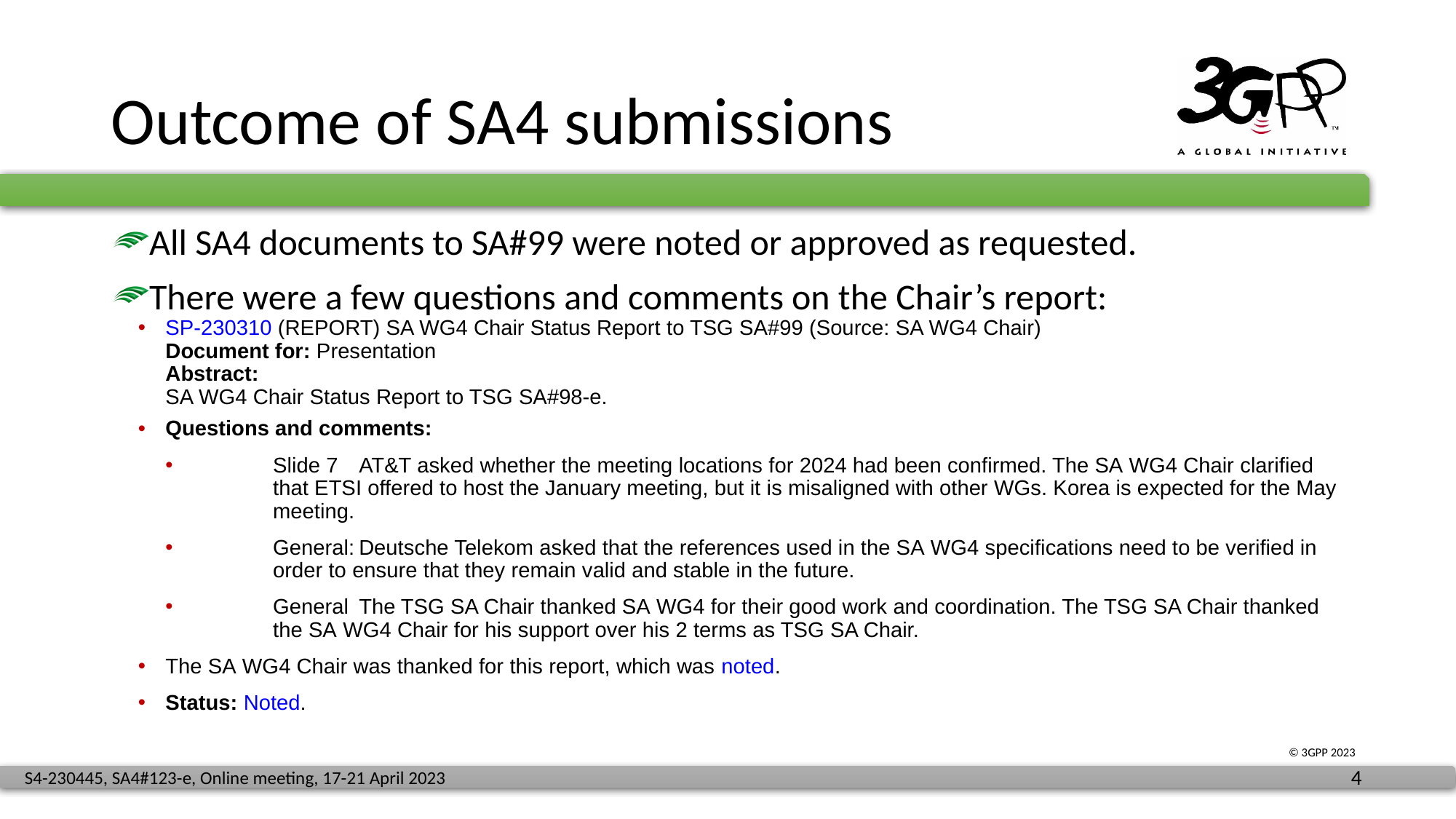

# Outcome of SA4 submissions
All SA4 documents to SA#99 were noted or approved as requested.
There were a few questions and comments on the Chair’s report:
SP-230310 (REPORT) SA WG4 Chair Status Report to TSG SA#99 (Source: SA WG4 Chair)
Document for: Presentation
Abstract:
SA WG4 Chair Status Report to TSG SA#98-e.
Questions and comments:
Slide 7	AT&T asked whether the meeting locations for 2024 had been confirmed. The SA WG4 Chair clarified that ETSI offered to host the January meeting, but it is misaligned with other WGs. Korea is expected for the May meeting.
General:	Deutsche Telekom asked that the references used in the SA WG4 specifications need to be verified in order to ensure that they remain valid and stable in the future.
General	The TSG SA Chair thanked SA WG4 for their good work and coordination. The TSG SA Chair thanked the SA WG4 Chair for his support over his 2 terms as TSG SA Chair.
The SA WG4 Chair was thanked for this report, which was noted.
Status: Noted.